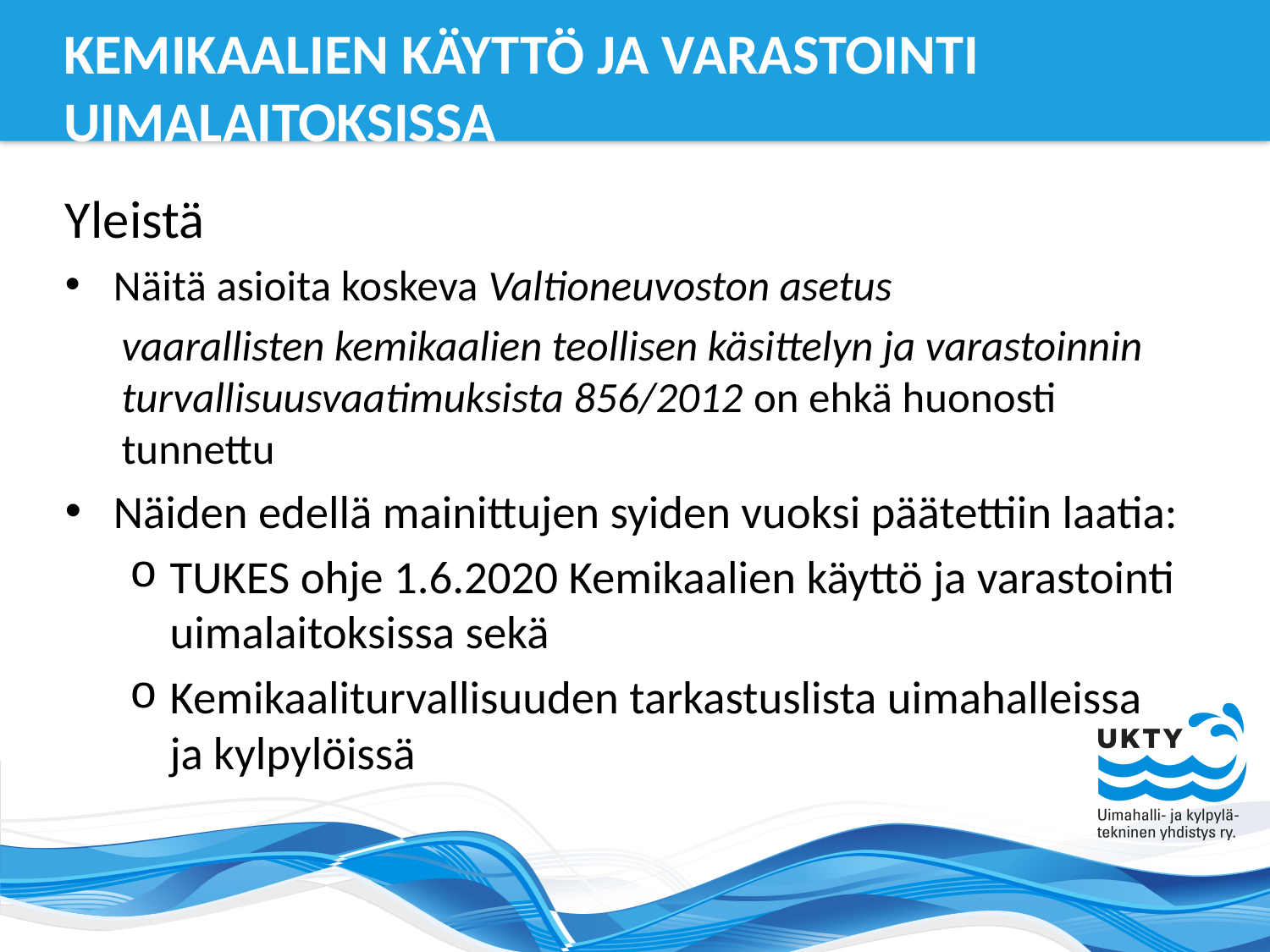

# Kemikaalien käyttö ja varastointi uimalaitoksissa
Yleistä
Näitä asioita koskeva Valtioneuvoston asetus
vaarallisten kemikaalien teollisen käsittelyn ja varastoinnin turvallisuusvaatimuksista 856/2012 on ehkä huonosti tunnettu
Näiden edellä mainittujen syiden vuoksi päätettiin laatia:
TUKES ohje 1.6.2020 Kemikaalien käyttö ja varastointi uimalaitoksissa sekä
Kemikaaliturvallisuuden tarkastuslista uimahalleissa ja kylpylöissä